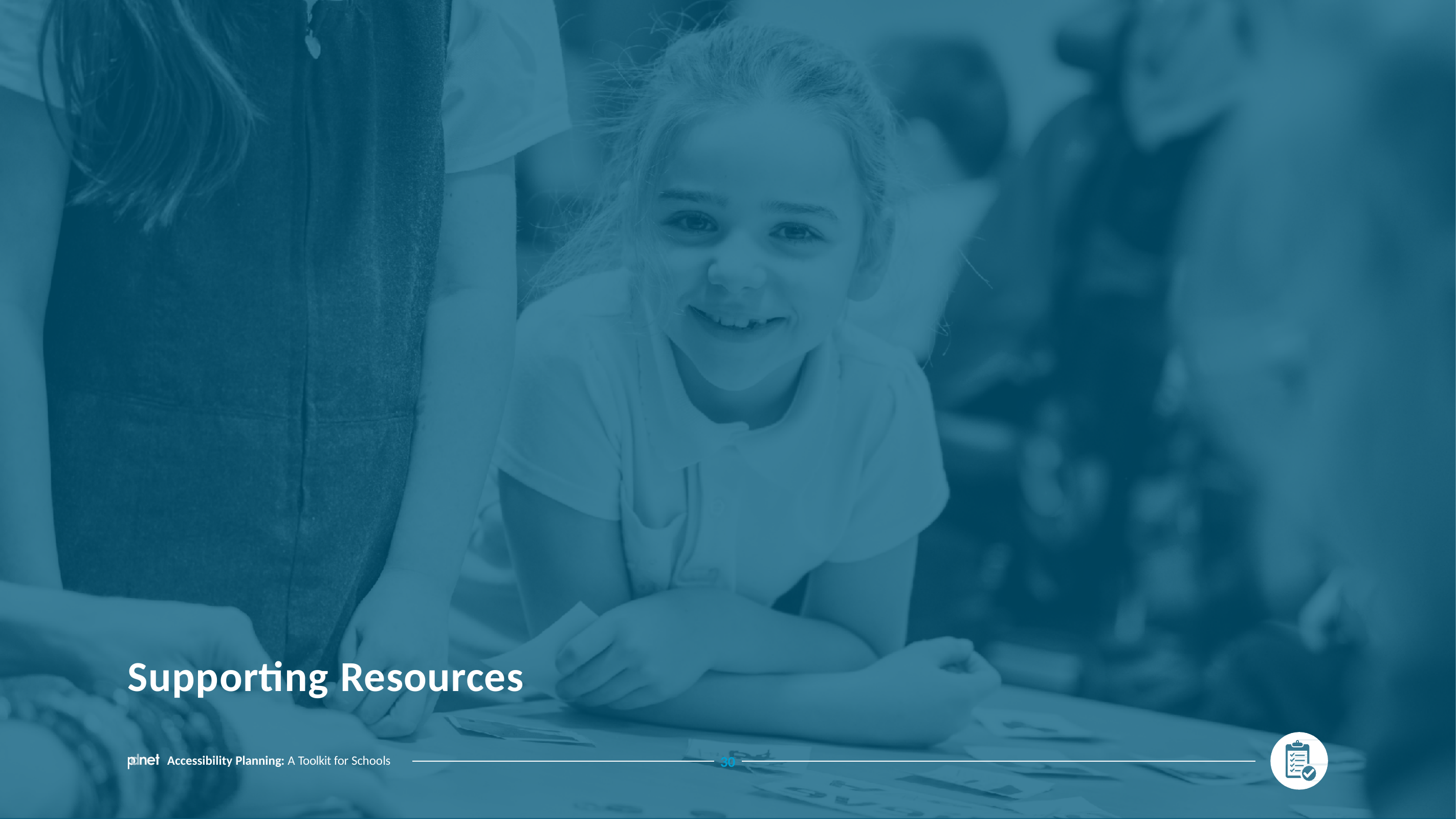

# Supporting Resources

Accessibility Planning: A Toolkit for Schools
30